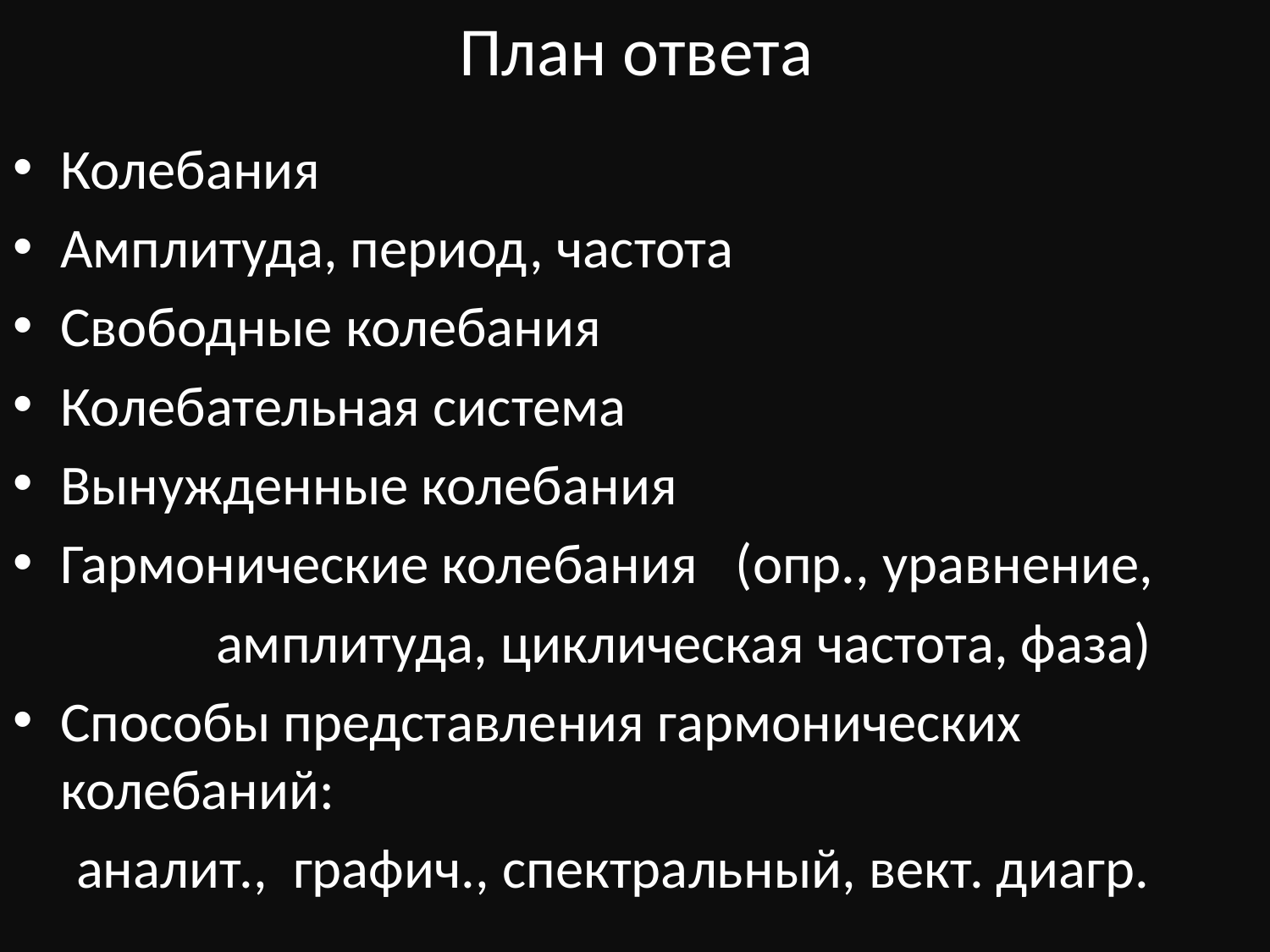

# План ответа
Колебания
Амплитуда, период, частота
Свободные колебания
Колебательная система
Вынужденные колебания
Гармонические колебания   (опр., уравнение,
                амплитуда, циклическая частота, фаза)
Способы представления гармонических колебаний:
     аналит.,  графич., спектральный, вект. диагр.